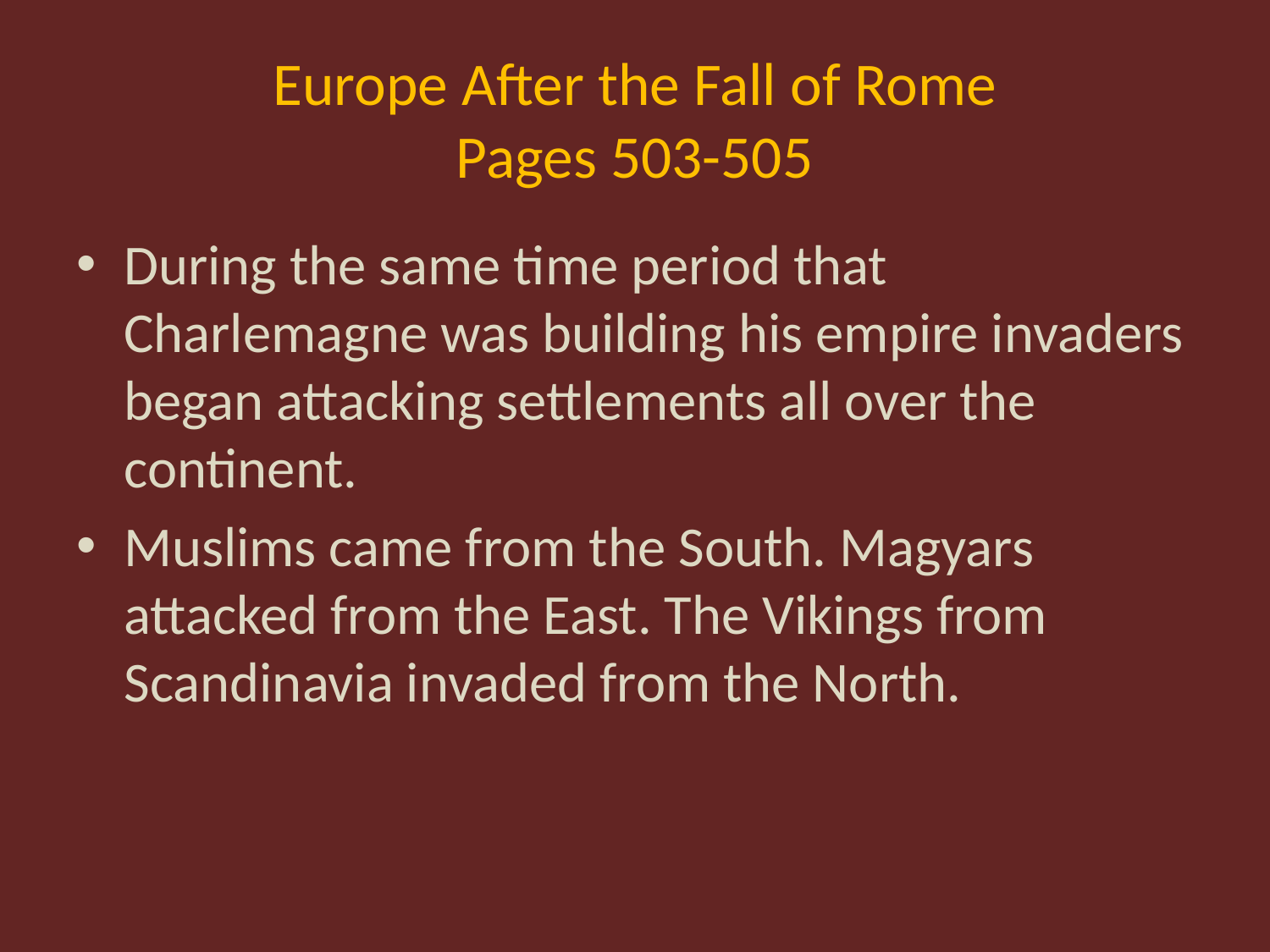

# Europe After the Fall of Rome Pages 503-505
During the same time period that Charlemagne was building his empire invaders began attacking settlements all over the continent.
Muslims came from the South. Magyars attacked from the East. The Vikings from Scandinavia invaded from the North.